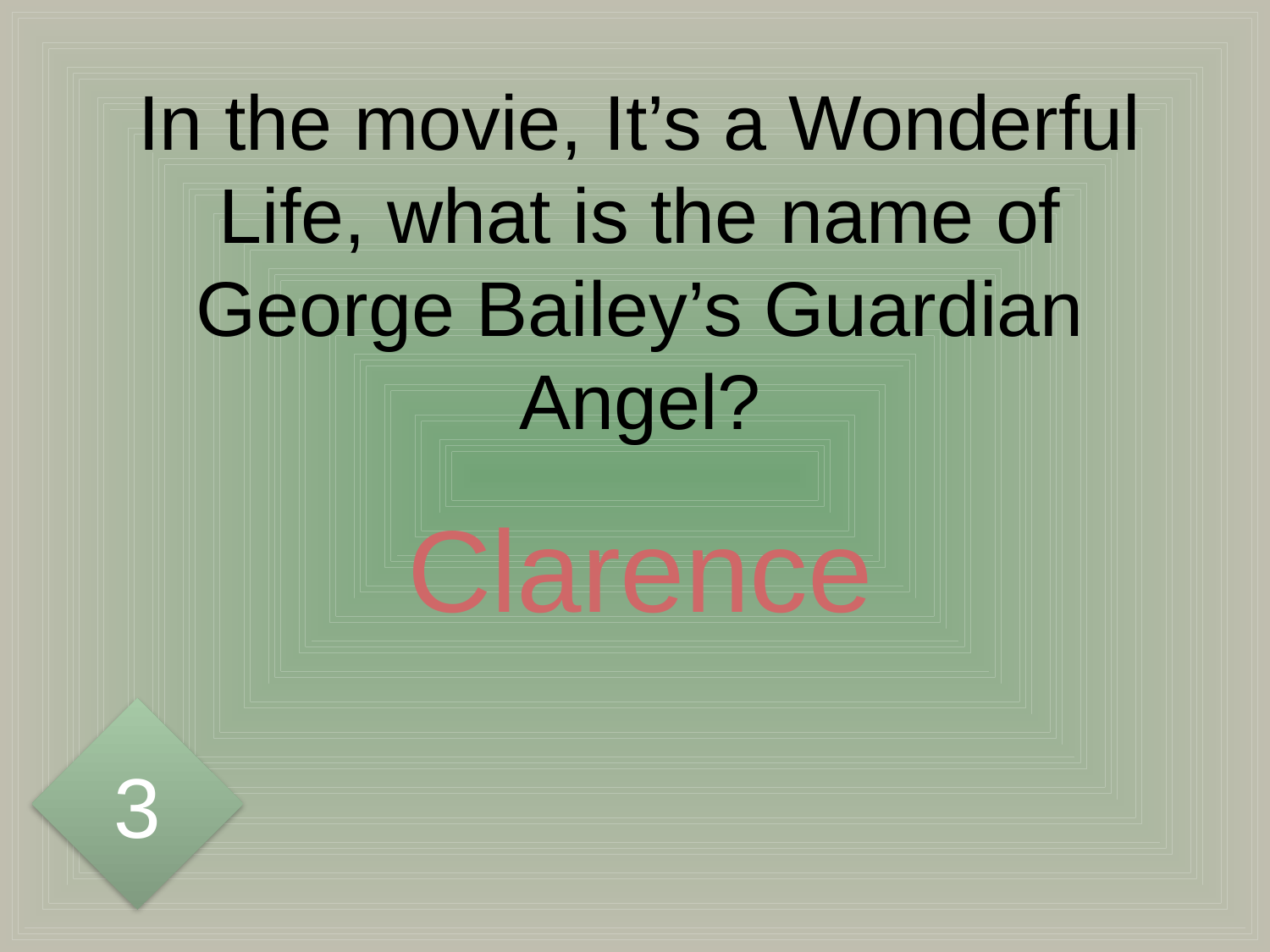

# In the movie, It’s a Wonderful Life, what is the name of George Bailey’s Guardian Angel?
Clarence
3